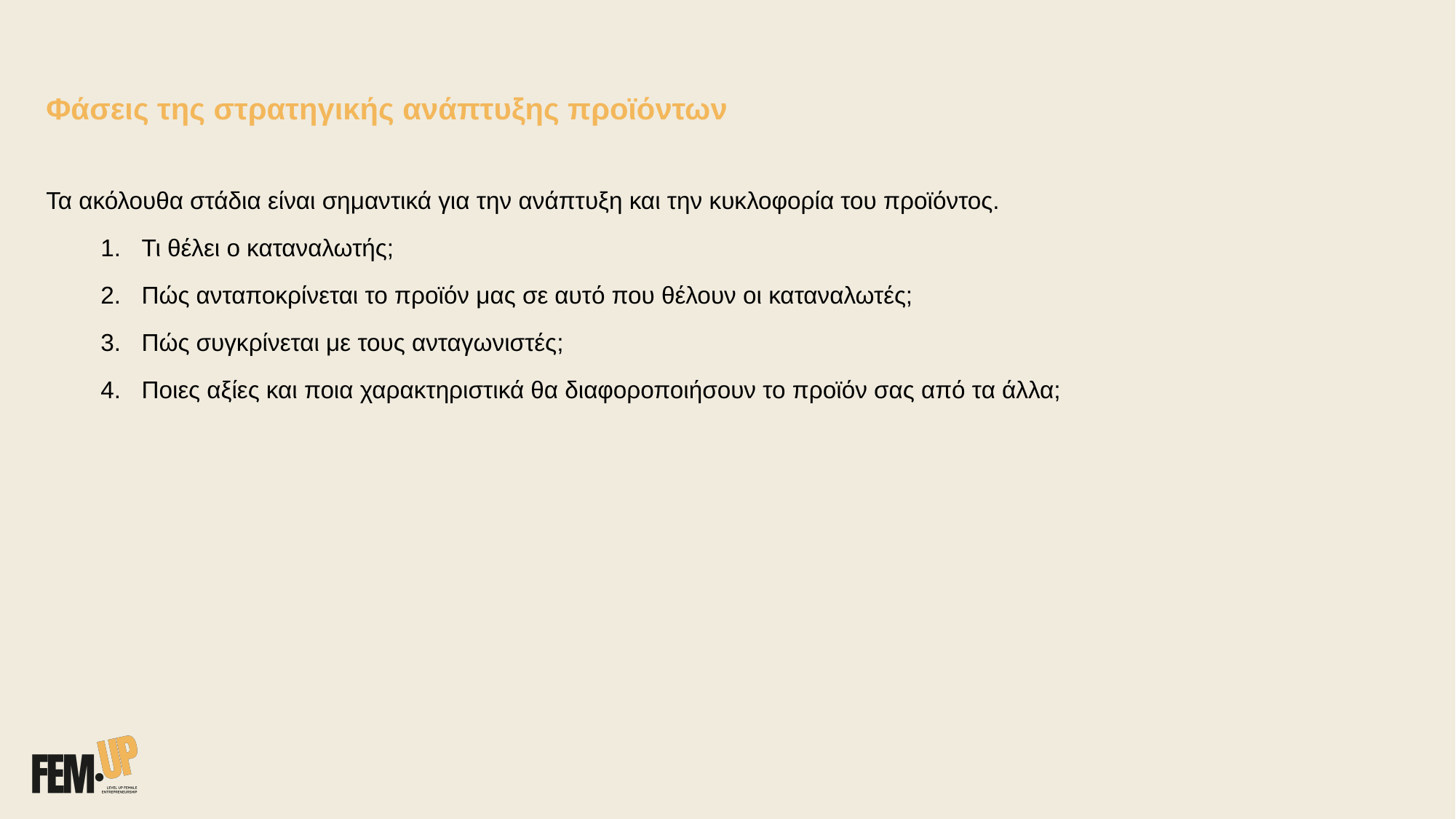

Φάσεις της στρατηγικής ανάπτυξης προϊόντων

Τα ακόλουθα στάδια είναι σημαντικά για την ανάπτυξη και την κυκλοφορία του προϊόντος.​
Τι θέλει ο καταναλωτής;
Πώς ανταποκρίνεται το προϊόν μας σε αυτό που θέλουν οι καταναλωτές;
Πώς συγκρίνεται με τους ανταγωνιστές;
Ποιες αξίες και ποια χαρακτηριστικά θα διαφοροποιήσουν το προϊόν σας από τα άλλα;
​